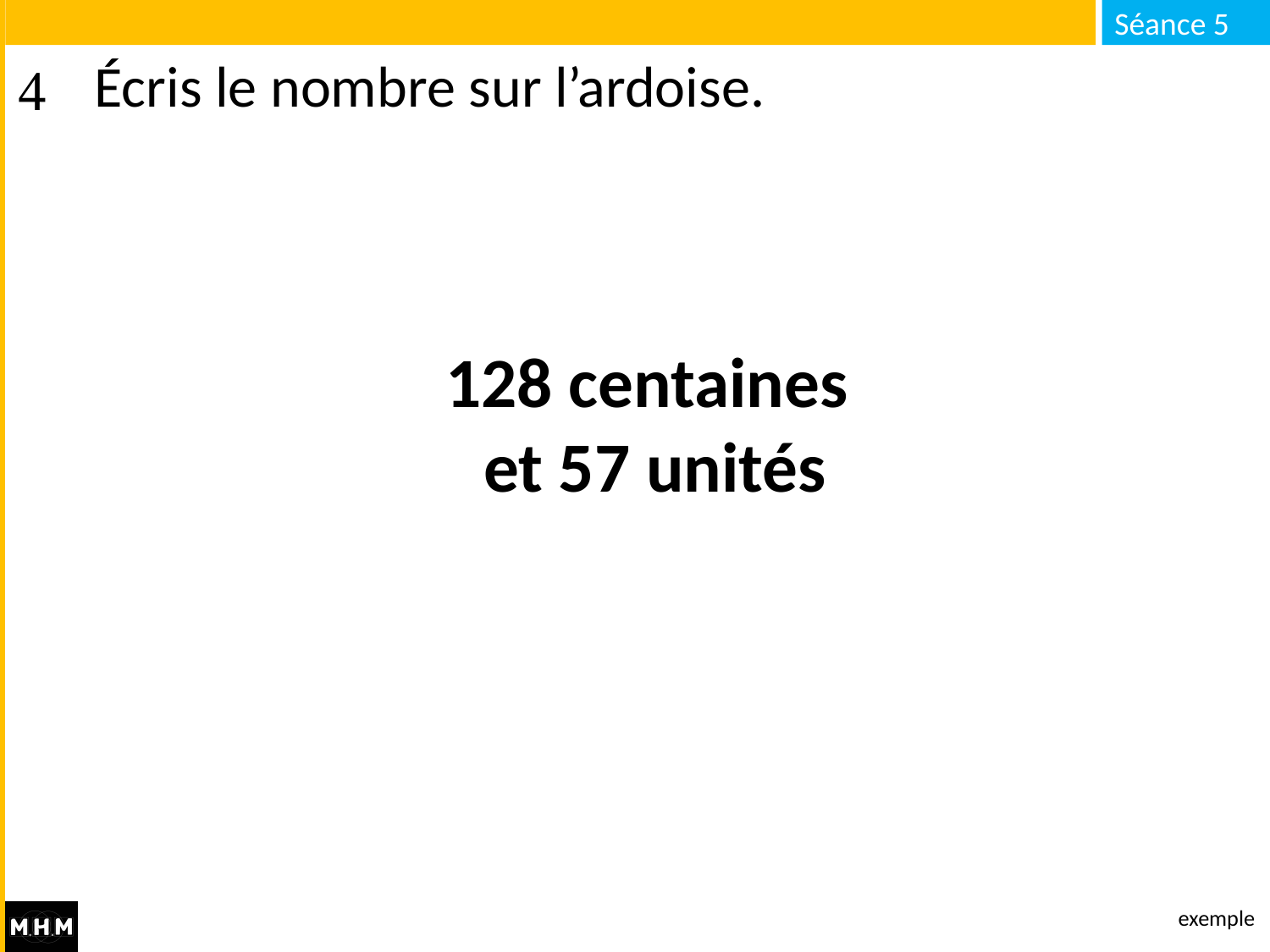

# Écris le nombre sur l’ardoise.
128 centaines
et 57 unités
exemple